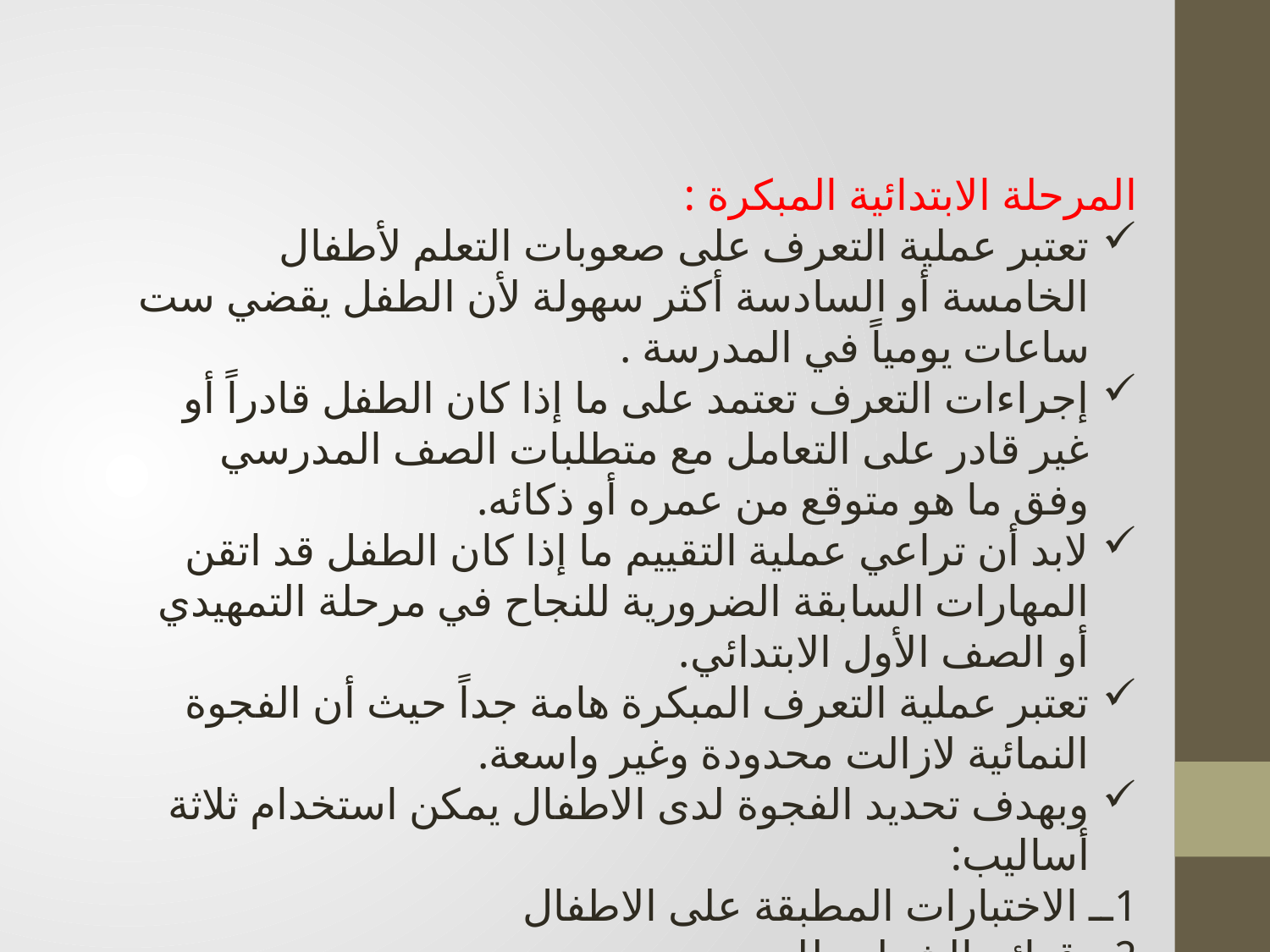

المرحلة الابتدائية المبكرة :
تعتبر عملية التعرف على صعوبات التعلم لأطفال الخامسة أو السادسة أكثر سهولة لأن الطفل يقضي ست ساعات يومياً في المدرسة .
إجراءات التعرف تعتمد على ما إذا كان الطفل قادراً أو غير قادر على التعامل مع متطلبات الصف المدرسي وفق ما هو متوقع من عمره أو ذكائه.
لابد أن تراعي عملية التقييم ما إذا كان الطفل قد اتقن المهارات السابقة الضرورية للنجاح في مرحلة التمهيدي أو الصف الأول الابتدائي.
تعتبر عملية التعرف المبكرة هامة جداً حيث أن الفجوة النمائية لازالت محدودة وغير واسعة.
وبهدف تحديد الفجوة لدى الاطفال يمكن استخدام ثلاثة أساليب:
1ــ الاختبارات المطبقة على الاطفال
2ــ قوائم الشطب للمدرسين
3ــ قوائم الشطب للوالدين